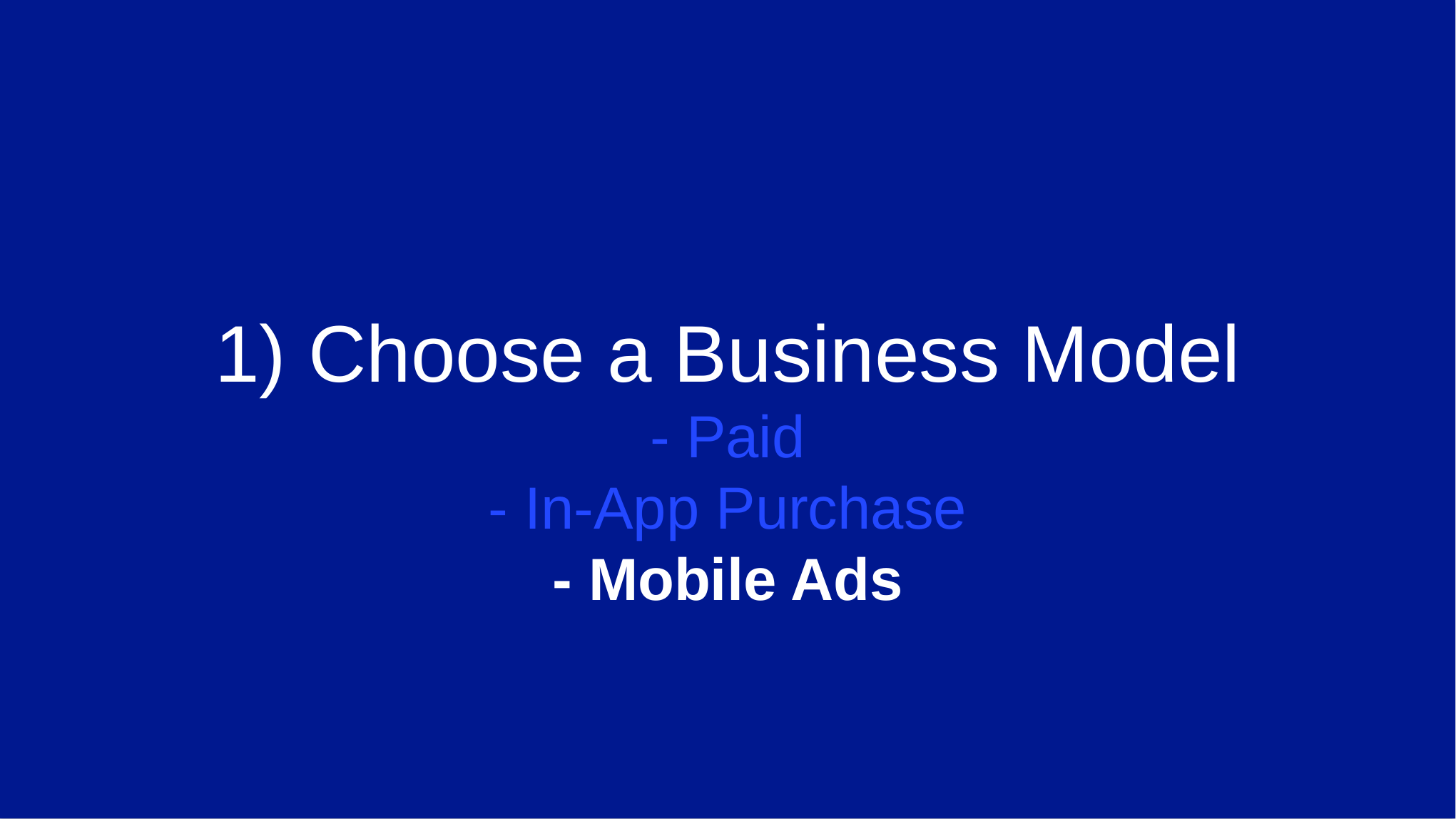

# 1) Choose a Business Model - Paid - In-App Purchase - Mobile Ads